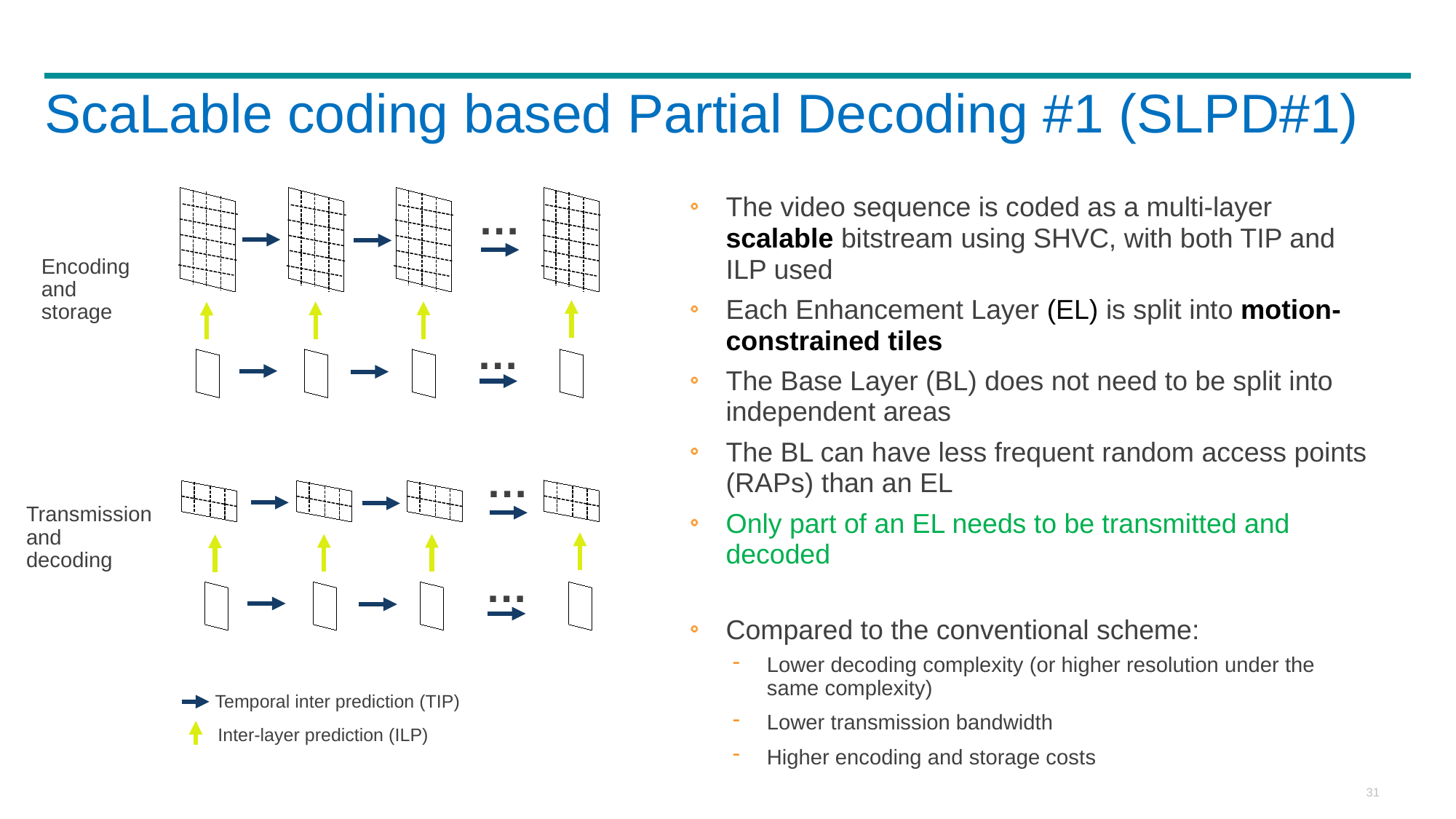

# ScaLable coding based Partial Decoding #1 (SLPD#1)
The video sequence is coded as a multi-layer scalable bitstream using SHVC, with both TIP and ILP used
Each Enhancement Layer (EL) is split into motion-constrained tiles
The Base Layer (BL) does not need to be split into independent areas
The BL can have less frequent random access points (RAPs) than an EL
Only part of an EL needs to be transmitted and decoded

Compared to the conventional scheme:
Lower decoding complexity (or higher resolution under the same complexity)
Lower transmission bandwidth
Higher encoding and storage costs

…

…

Encoding and storage
…

…

Transmission and decoding
Temporal inter prediction (TIP)
Inter-layer prediction (ILP)